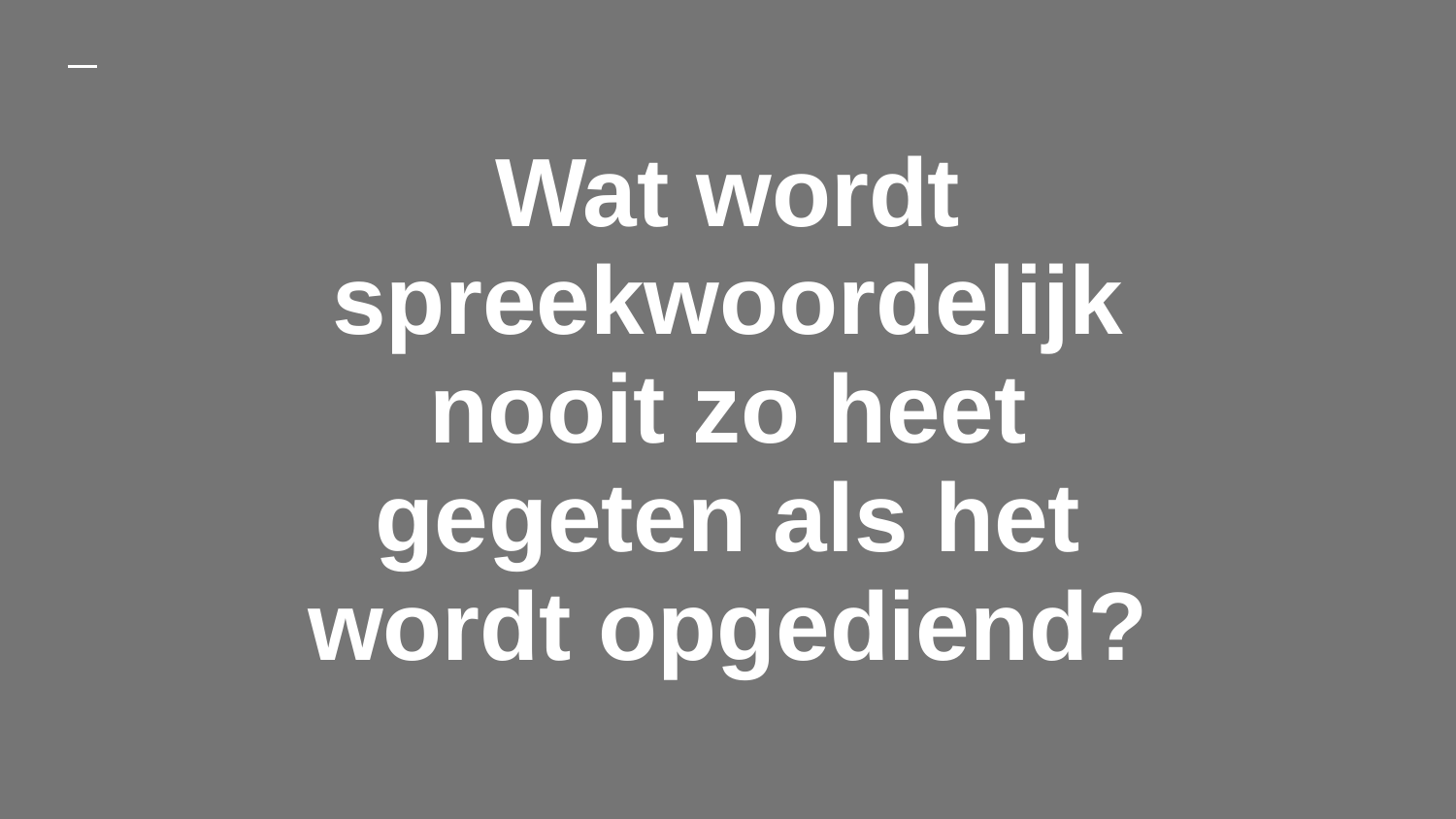

# Wat wordt spreekwoordelijk nooit zo heet gegeten als het wordt opgediend?